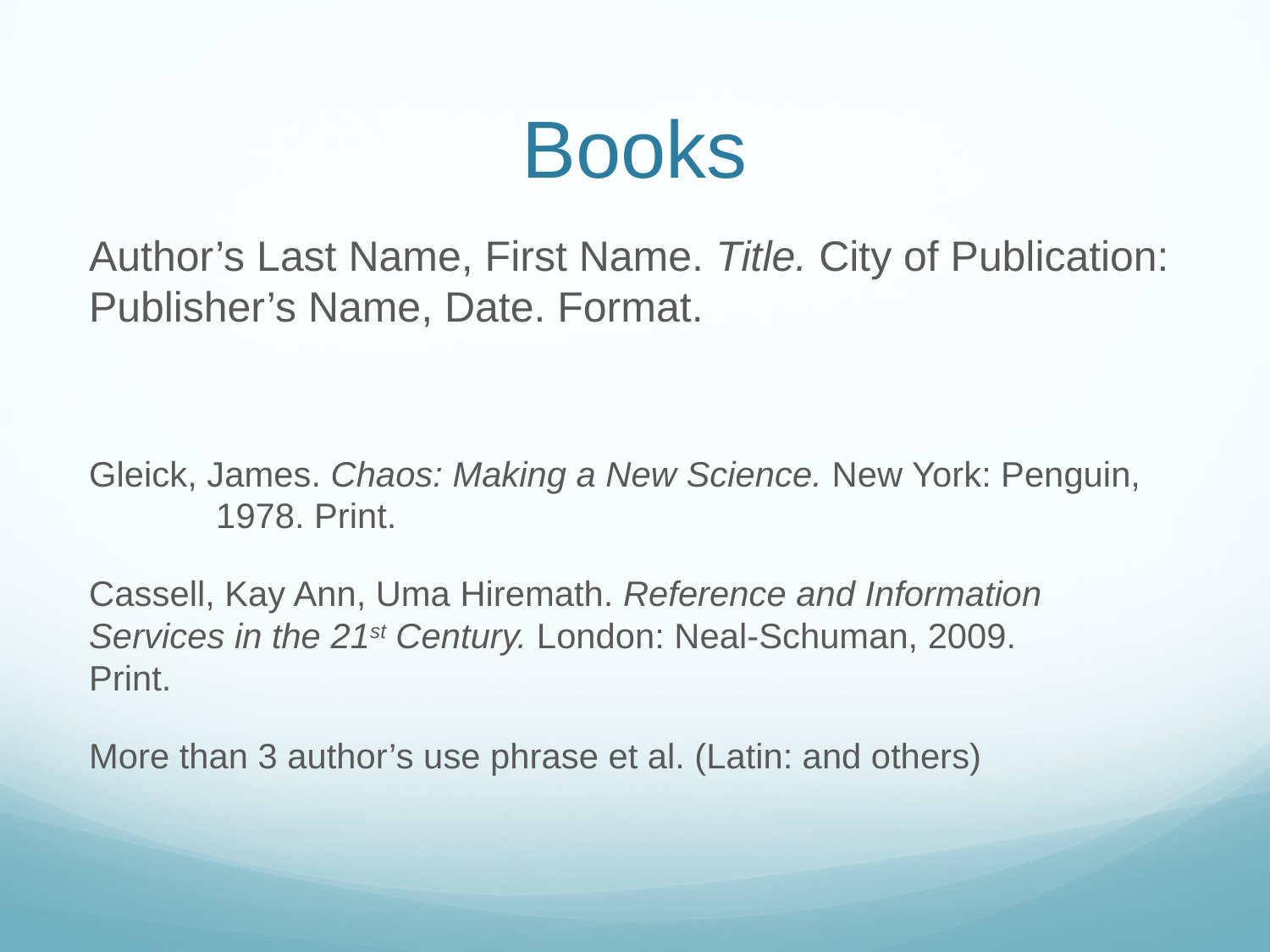

# Books
Author’s Last Name, First Name. Title. City of Publication: Publisher’s Name, Date. Format.

Gleick, James. Chaos: Making a New Science. New York: Penguin, 	1978. Print.
Cassell, Kay Ann, Uma Hiremath. Reference and Information 	Services in the 21st Century. London: Neal-Schuman, 2009. 	Print.
More than 3 author’s use phrase et al. (Latin: and others)